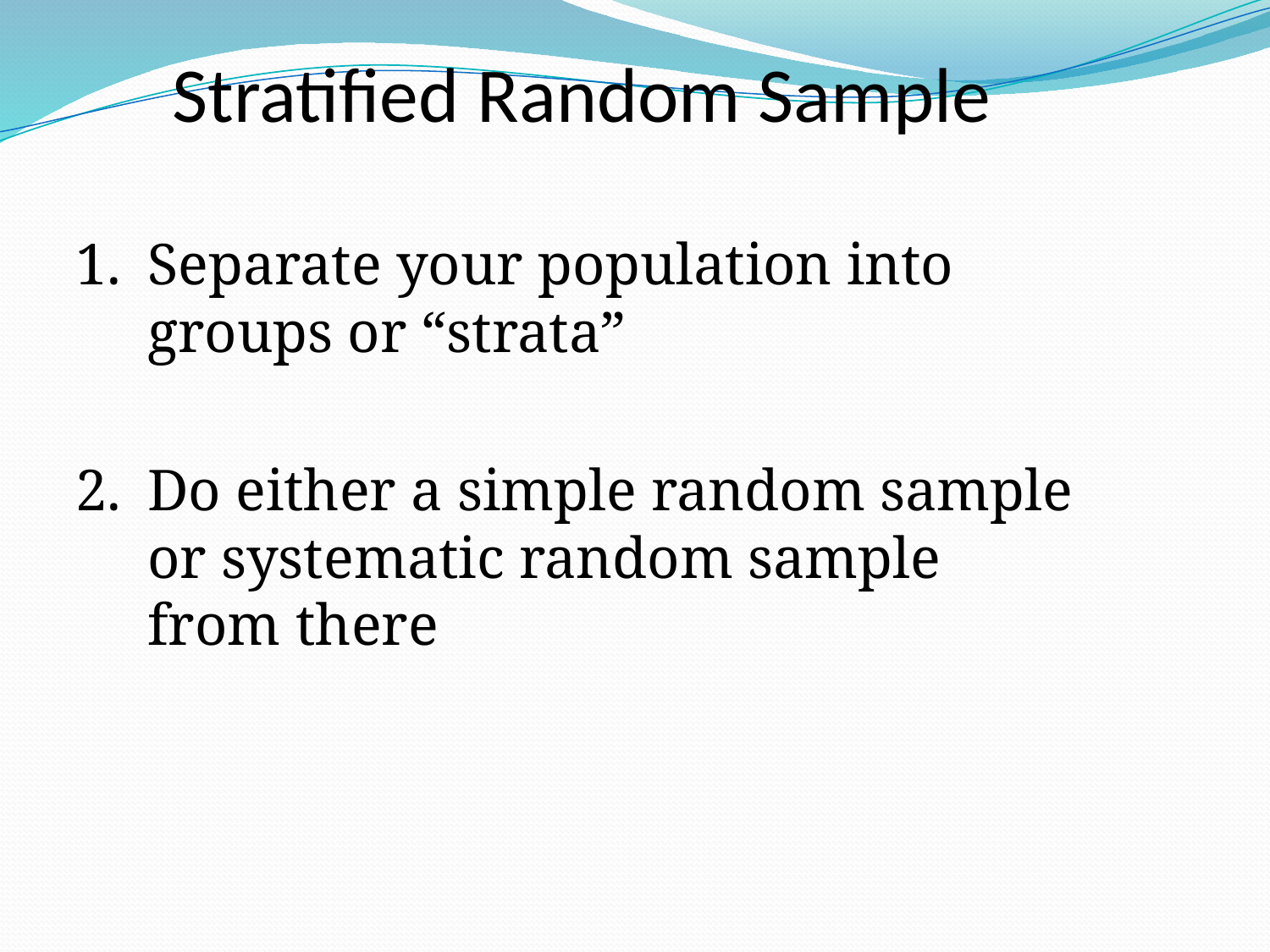

Stratified Random Sample
Separate your population into groups or “strata”

Do either a simple random sample or systematic random sample from there